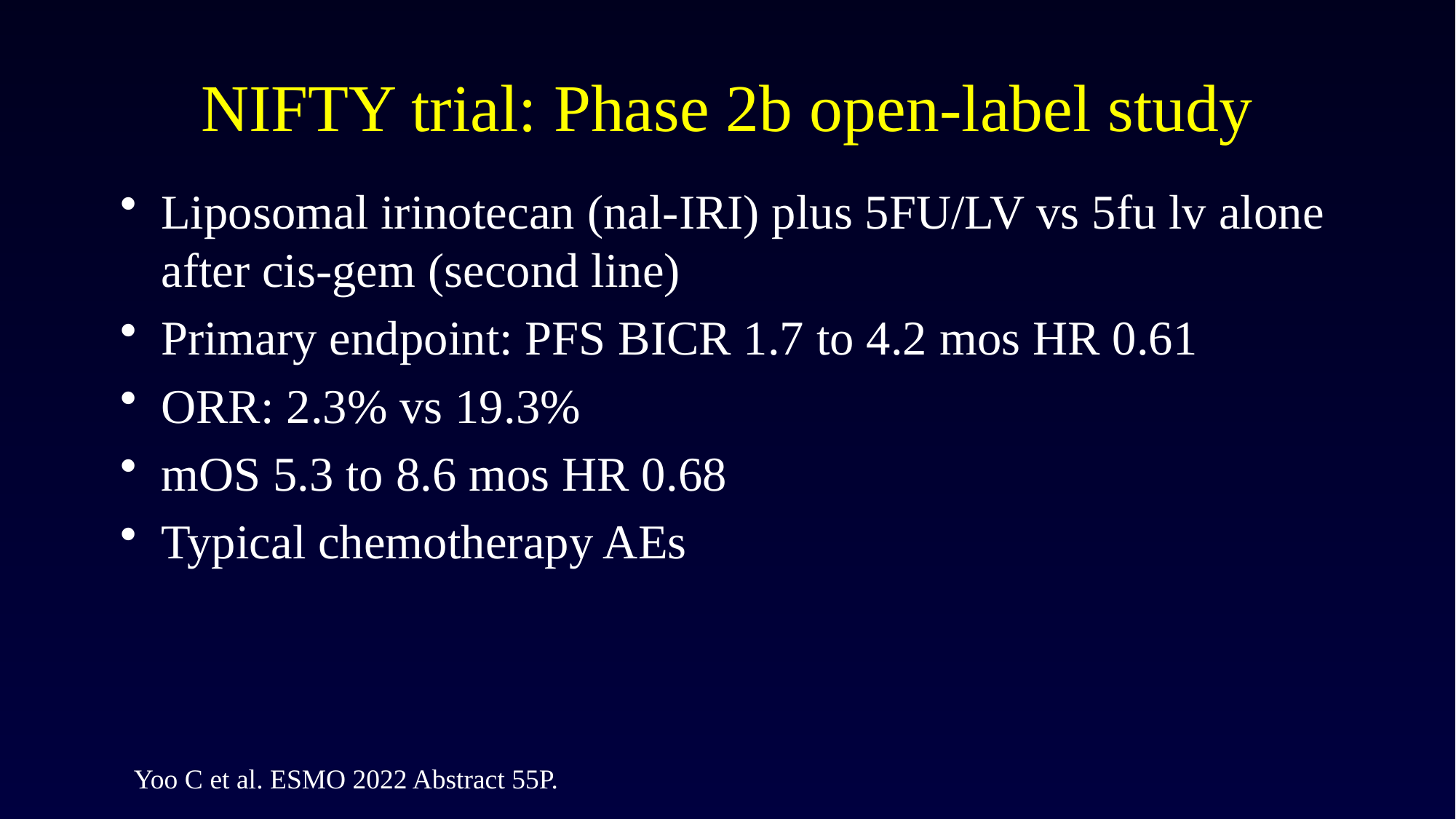

# NIFTY trial: Phase 2b open-label study
Liposomal irinotecan (nal-IRI) plus 5FU/LV vs 5fu lv alone after cis-gem (second line)
Primary endpoint: PFS BICR 1.7 to 4.2 mos HR 0.61
ORR: 2.3% vs 19.3%
mOS 5.3 to 8.6 mos HR 0.68
Typical chemotherapy AEs

Yoo C et al. ESMO 2022 Abstract 55P.